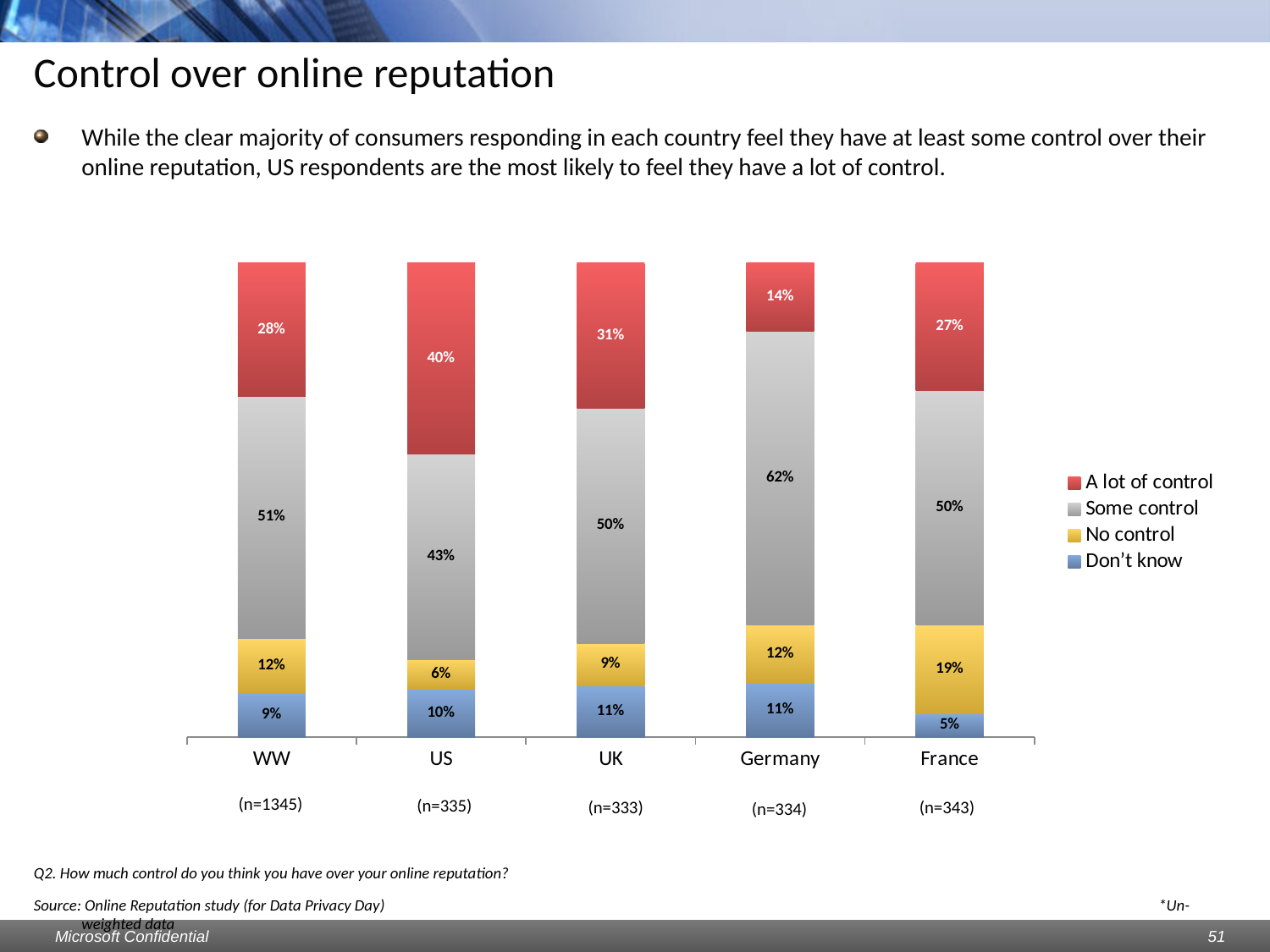

# Control over online reputation
While the clear majority of consumers responding in each country feel they have at least some control over their online reputation, US respondents are the most likely to feel they have a lot of control.

### Chart

| Category | Don’t know        | No control        | Some control      | A lot of control  |
|---|---|---|---|---|
| WW | 0.09293680297397824 | 0.11598513011152417 | 0.5107806691449814 | 0.28029739776951684 |
| US | 0.10149253731343302 | 0.0626865671641791 | 0.4328358208955224 | 0.4029850746268671 |
| UK | 0.1081081081081081 | 0.09009009009009097 | 0.4954954954954958 | 0.30630630630630795 |
| Germany | 0.11377245508982042 | 0.12275449101796408 | 0.6197604790419162 | 0.14371257485030026 |
| France | 0.04956268221574405 | 0.18658892128279891 | 0.49562682215743653 | 0.2682215743440234 |
(n=1345)
(n=335)
(n=333)
(n=343)
(n=334)
Q2. How much control do you think you have over your online reputation?

Source: Online Reputation study (for Data Privacy Day) 						                 *Un-weighted data